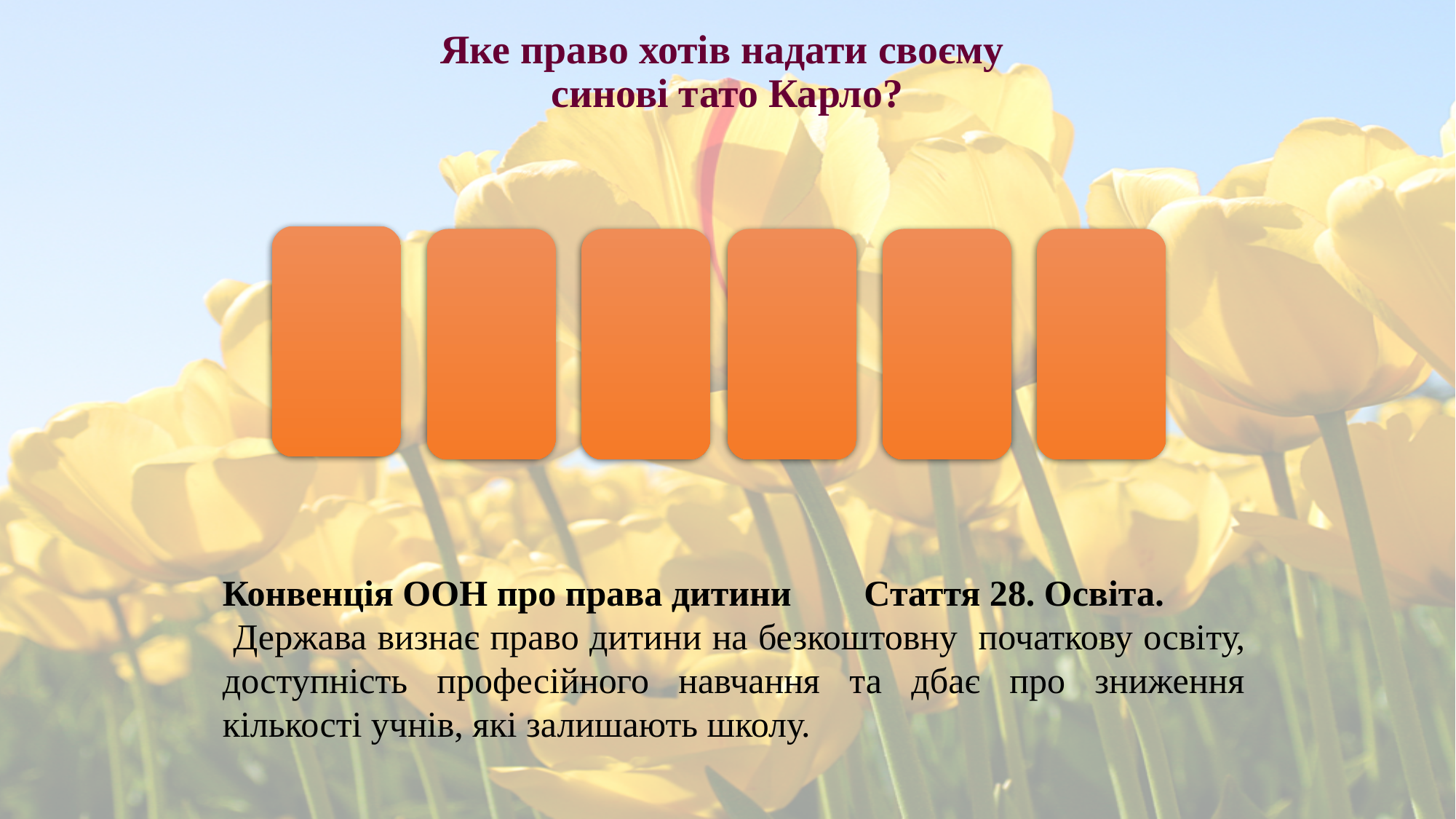

# Яке право хотів надати своєму синові тато Карло?
о с в і  т а

Конвенція ООН про права дитини        Стаття 28. Освіта.
 Держава визнає право дитини на безкоштовну  початкову освіту, доступність професійного навчання та дбає про зниження кількості учнів, які залишають школу.